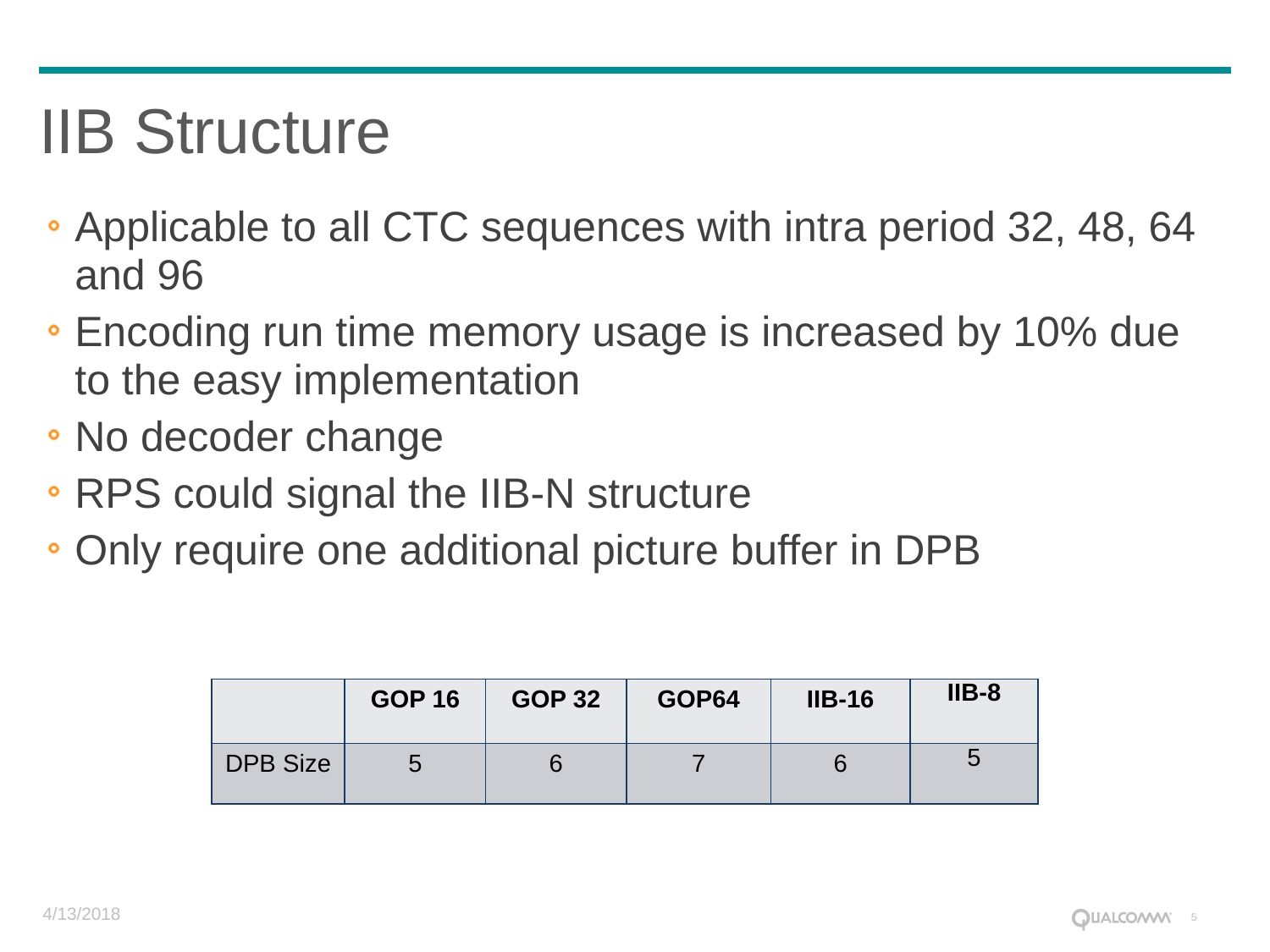

# IIB Structure
Applicable to all CTC sequences with intra period 32, 48, 64 and 96
Encoding run time memory usage is increased by 10% due to the easy implementation
No decoder change
RPS could signal the IIB-N structure
Only require one additional picture buffer in DPB

|  | GOP 16 | GOP 32 | GOP64 | IIB-16 | IIB-8 |
| --- | --- | --- | --- | --- | --- |
| DPB Size | 5 | 6 | 7 | 6 | 5 |